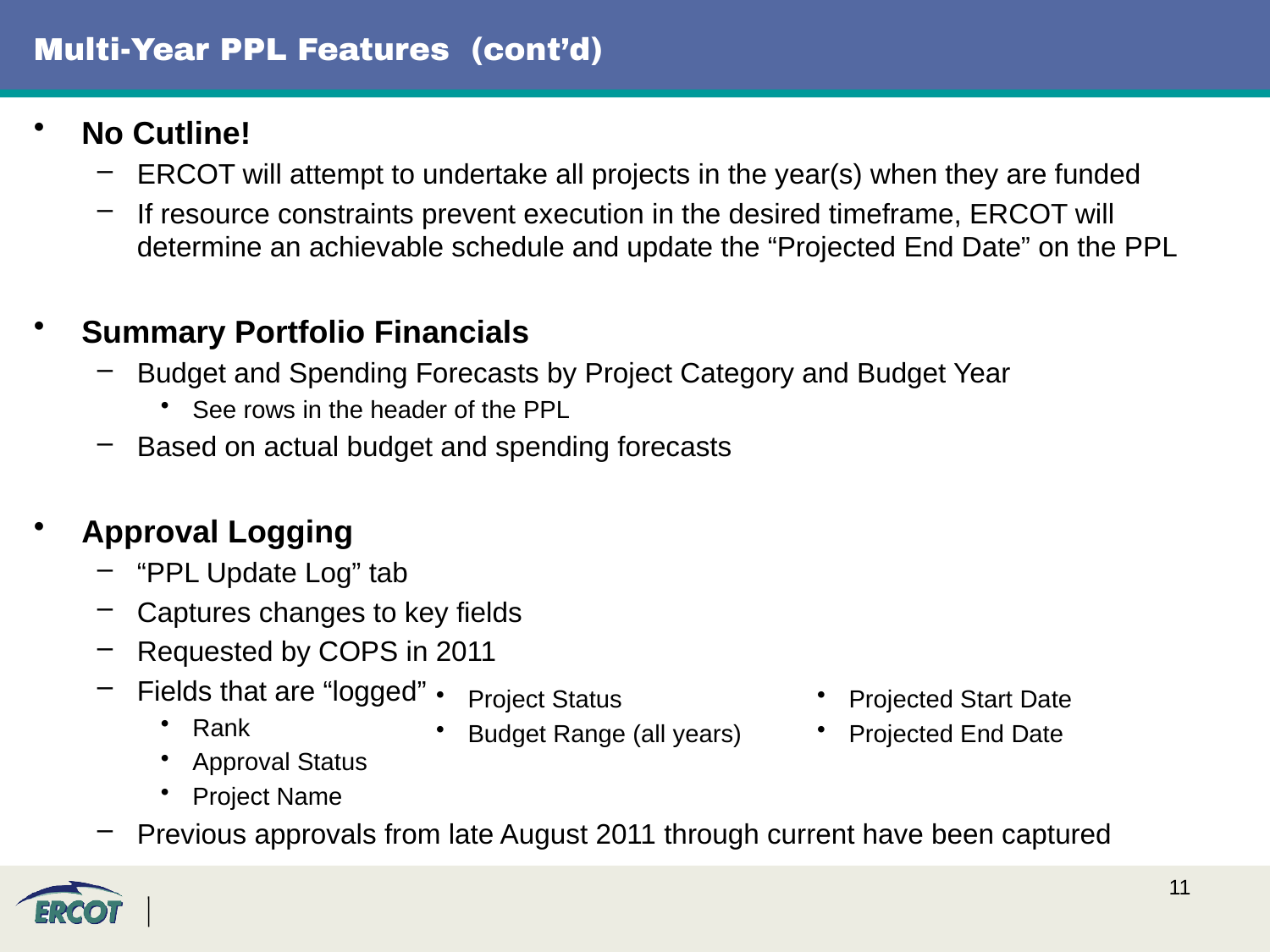

# Multi-Year PPL Features  (cont’d)
No Cutline!
ERCOT will attempt to undertake all projects in the year(s) when they are funded
If resource constraints prevent execution in the desired timeframe, ERCOT will determine an achievable schedule and update the “Projected End Date” on the PPL

Summary Portfolio Financials
Budget and Spending Forecasts by Project Category and Budget Year
See rows in the header of the PPL
Based on actual budget and spending forecasts

Approval Logging
“PPL Update Log” tab
Captures changes to key fields
Requested by COPS in 2011
Fields that are “logged”
Rank
Approval Status
Project Name
Previous approvals from late August 2011 through current have been captured
Project Status
Budget Range (all years)
Projected Start Date
Projected End Date